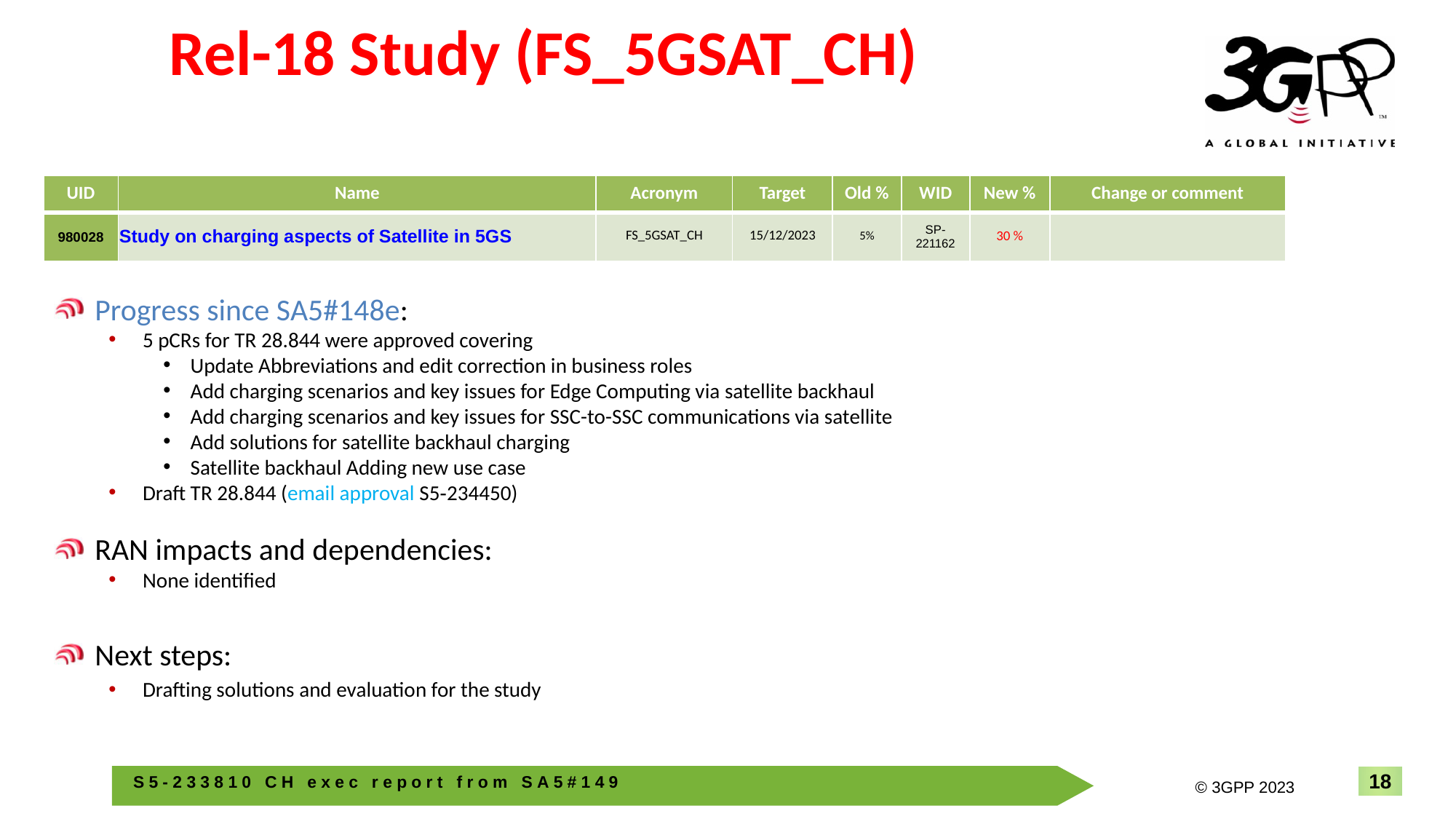

# Rel-18 Study (FS_5GSAT_CH)
| UID | Name | Acronym | Target | Old % | WID | New % | Change or comment |
| --- | --- | --- | --- | --- | --- | --- | --- |
| 980028 | Study on charging aspects of Satellite in 5GS | FS\_5GSAT\_CH | 15/12/2023 | 5% | SP-221162 | 30 % |  |
Progress since SA5#148e:
5 pCRs for TR 28.844 were approved covering
Update Abbreviations and edit correction in business roles
Add charging scenarios and key issues for Edge Computing via satellite backhaul
Add charging scenarios and key issues for SSC-to-SSC communications via satellite
Add solutions for satellite backhaul charging
Satellite backhaul Adding new use case
Draft TR 28.844 (email approval S5‑234450)

RAN impacts and dependencies:
None identified

Next steps:
Drafting solutions and evaluation for the study